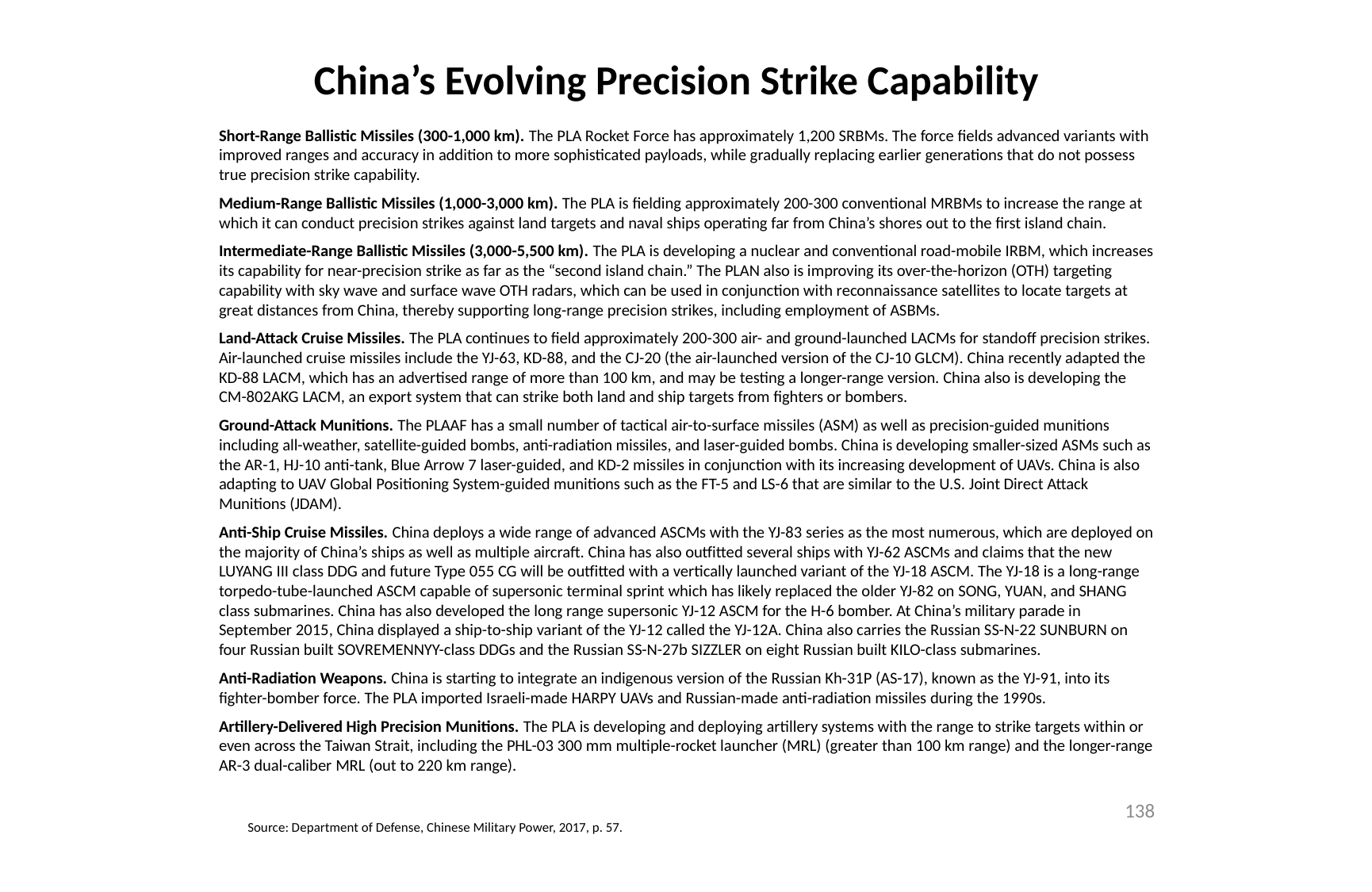

China’s Evolving Precision Strike Capability

Short-Range Ballistic Missiles (300-1,000 km). The PLA Rocket Force has approximately 1,200 SRBMs. The force fields advanced variants with improved ranges and accuracy in addition to more sophisticated payloads, while gradually replacing earlier generations that do not possess true precision strike capability.
Medium-Range Ballistic Missiles (1,000-3,000 km). The PLA is fielding approximately 200-300 conventional MRBMs to increase the range at which it can conduct precision strikes against land targets and naval ships operating far from China’s shores out to the first island chain.
Intermediate-Range Ballistic Missiles (3,000-5,500 km). The PLA is developing a nuclear and conventional road-mobile IRBM, which increases its capability for near-precision strike as far as the “second island chain.” The PLAN also is improving its over-the-horizon (OTH) targeting capability with sky wave and surface wave OTH radars, which can be used in conjunction with reconnaissance satellites to locate targets at great distances from China, thereby supporting long-range precision strikes, including employment of ASBMs.
Land-Attack Cruise Missiles. The PLA continues to field approximately 200-300 air- and ground-launched LACMs for standoff precision strikes. Air-launched cruise missiles include the YJ-63, KD-88, and the CJ-20 (the air-launched version of the CJ-10 GLCM). China recently adapted the KD-88 LACM, which has an advertised range of more than 100 km, and may be testing a longer-range version. China also is developing the CM-802AKG LACM, an export system that can strike both land and ship targets from fighters or bombers.
Ground-Attack Munitions. The PLAAF has a small number of tactical air-to-surface missiles (ASM) as well as precision-guided munitions including all-weather, satellite-guided bombs, anti-radiation missiles, and laser-guided bombs. China is developing smaller-sized ASMs such as the AR-1, HJ-10 anti-tank, Blue Arrow 7 laser-guided, and KD-2 missiles in conjunction with its increasing development of UAVs. China is also adapting to UAV Global Positioning System-guided munitions such as the FT-5 and LS-6 that are similar to the U.S. Joint Direct Attack Munitions (JDAM).
Anti-Ship Cruise Missiles. China deploys a wide range of advanced ASCMs with the YJ-83 series as the most numerous, which are deployed on the majority of China’s ships as well as multiple aircraft. China has also outfitted several ships with YJ-62 ASCMs and claims that the new LUYANG III class DDG and future Type 055 CG will be outfitted with a vertically launched variant of the YJ-18 ASCM. The YJ-18 is a long-range torpedo-tube-launched ASCM capable of supersonic terminal sprint which has likely replaced the older YJ-82 on SONG, YUAN, and SHANG class submarines. China has also developed the long range supersonic YJ-12 ASCM for the H-6 bomber. At China’s military parade in September 2015, China displayed a ship-to-ship variant of the YJ-12 called the YJ-12A. China also carries the Russian SS-N-22 SUNBURN on four Russian built SOVREMENNYY-class DDGs and the Russian SS-N-27b SIZZLER on eight Russian built KILO-class submarines.
Anti-Radiation Weapons. China is starting to integrate an indigenous version of the Russian Kh-31P (AS-17), known as the YJ-91, into its fighter-bomber force. The PLA imported Israeli-made HARPY UAVs and Russian-made anti-radiation missiles during the 1990s.
Artillery-Delivered High Precision Munitions. The PLA is developing and deploying artillery systems with the range to strike targets within or even across the Taiwan Strait, including the PHL-03 300 mm multiple-rocket launcher (MRL) (greater than 100 km range) and the longer-range AR-3 dual-caliber MRL (out to 220 km range).

138

Source: Department of Defense, Chinese Military Power, 2017, p. 57.